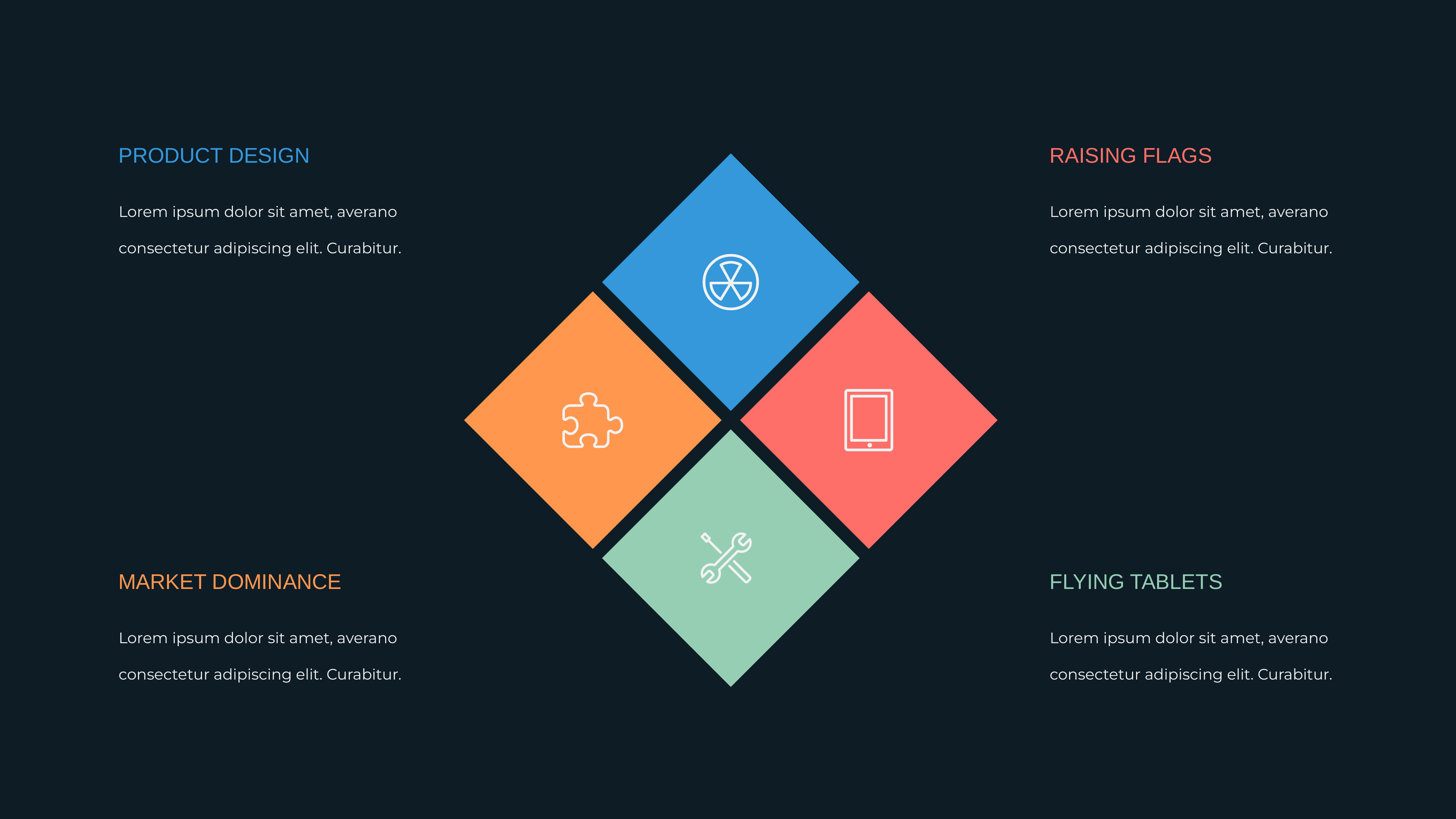

PRODUCT DESIGN
RAISING FLAGS
Lorem ipsum dolor sit amet, averano consectetur adipiscing elit. Curabitur.
Lorem ipsum dolor sit amet, averano consectetur adipiscing elit. Curabitur.

MARKET DOMINANCE
FLYING TABLETS
Lorem ipsum dolor sit amet, averano consectetur adipiscing elit. Curabitur.
Lorem ipsum dolor sit amet, averano consectetur adipiscing elit. Curabitur.